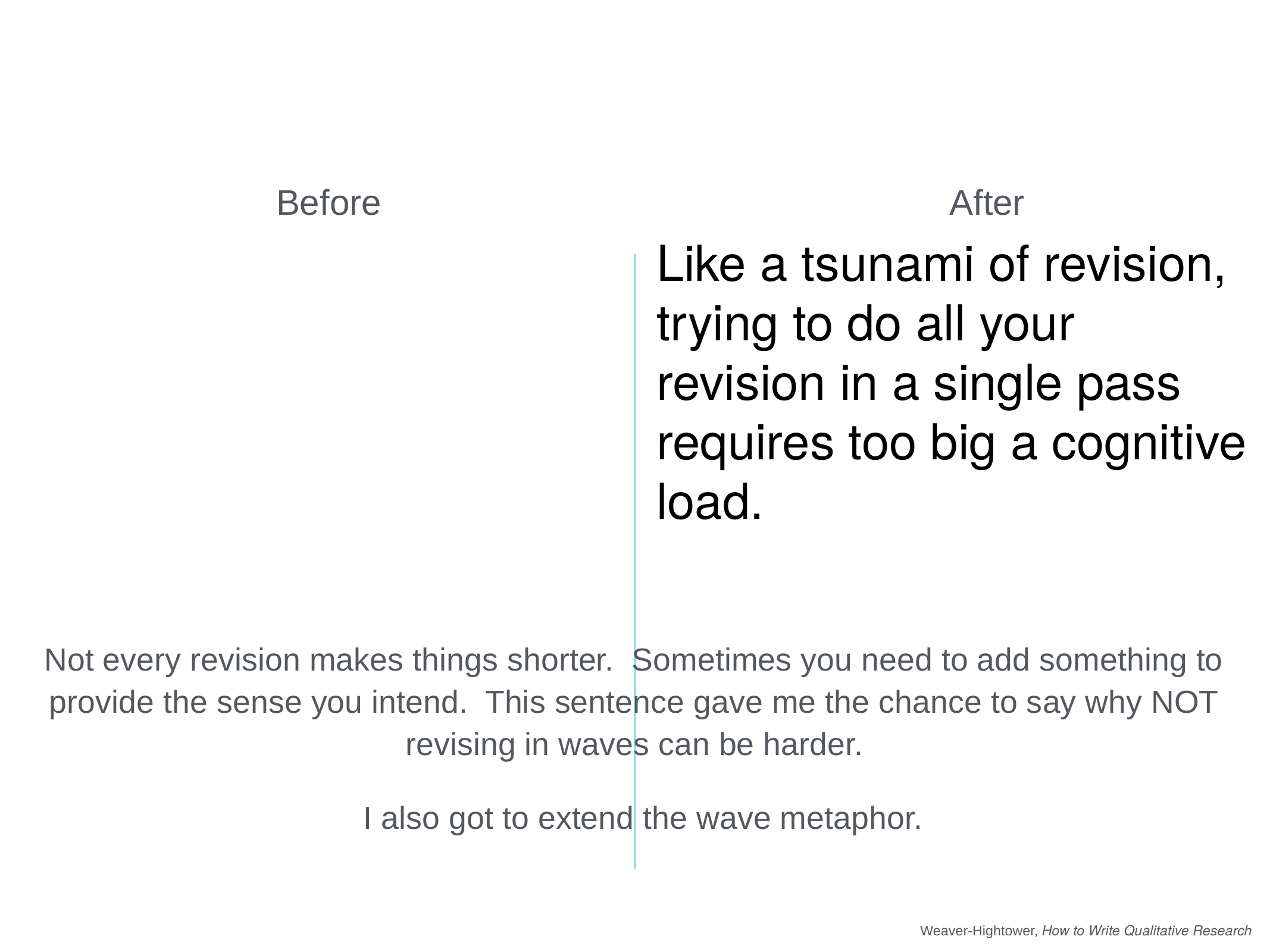

# What’s Different?
Before
After
Like a tsunami of revision, trying to do all your revision in a single pass requires too big a cognitive load.

Not every revision makes things shorter.  Sometimes you need to add something to provide the sense you intend.  This sentence gave me the chance to say why NOT revising in waves can be harder.
  I also got to extend the wave metaphor.